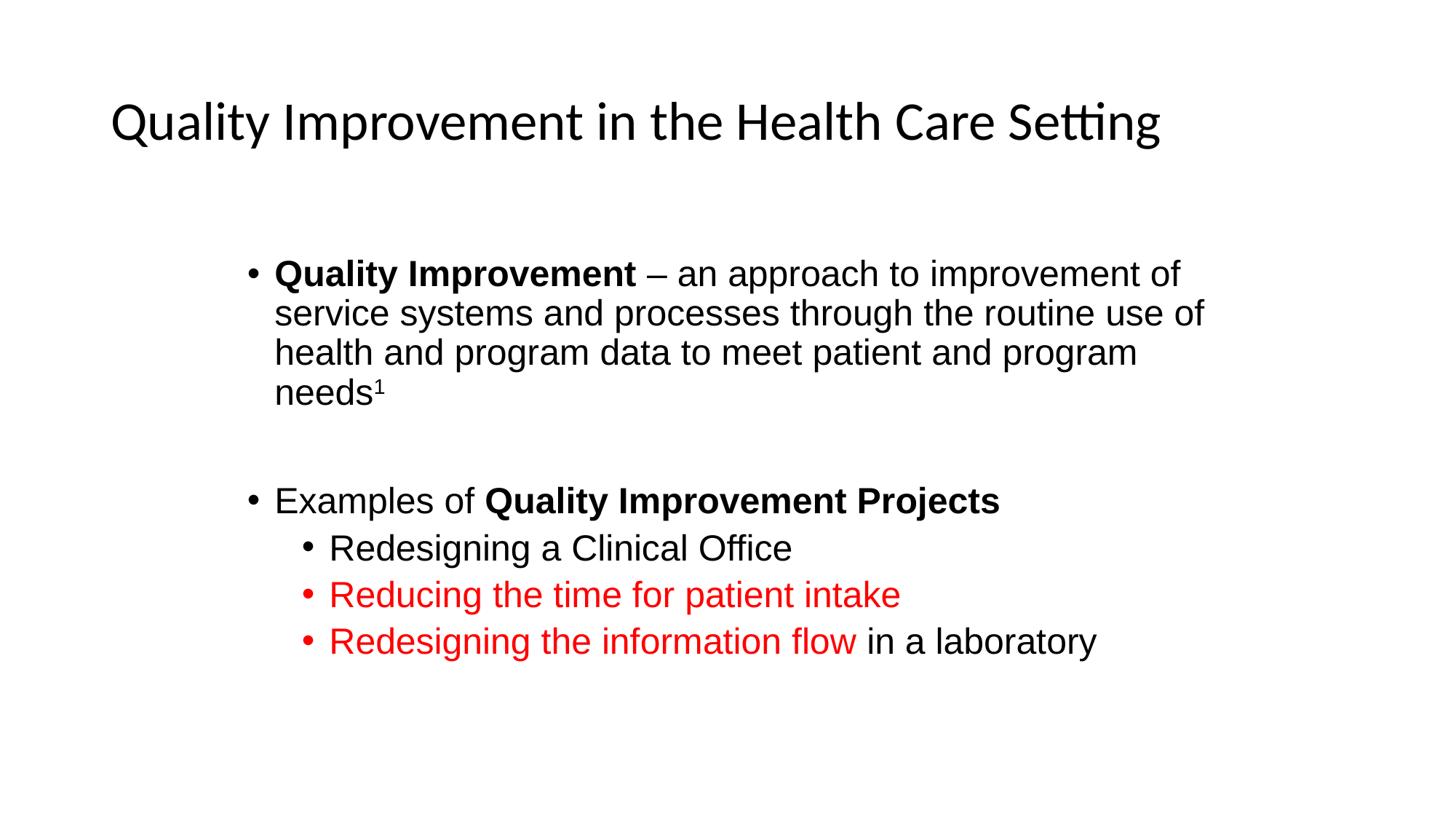

Quality Improvement in the Health Care Setting

Quality Improvement – an approach to improvement of service systems and processes through the routine use of health and program data to meet patient and program needs1

Examples of Quality Improvement Projects
Redesigning a Clinical Office
Reducing the time for patient intake
Redesigning the information flow in a laboratory